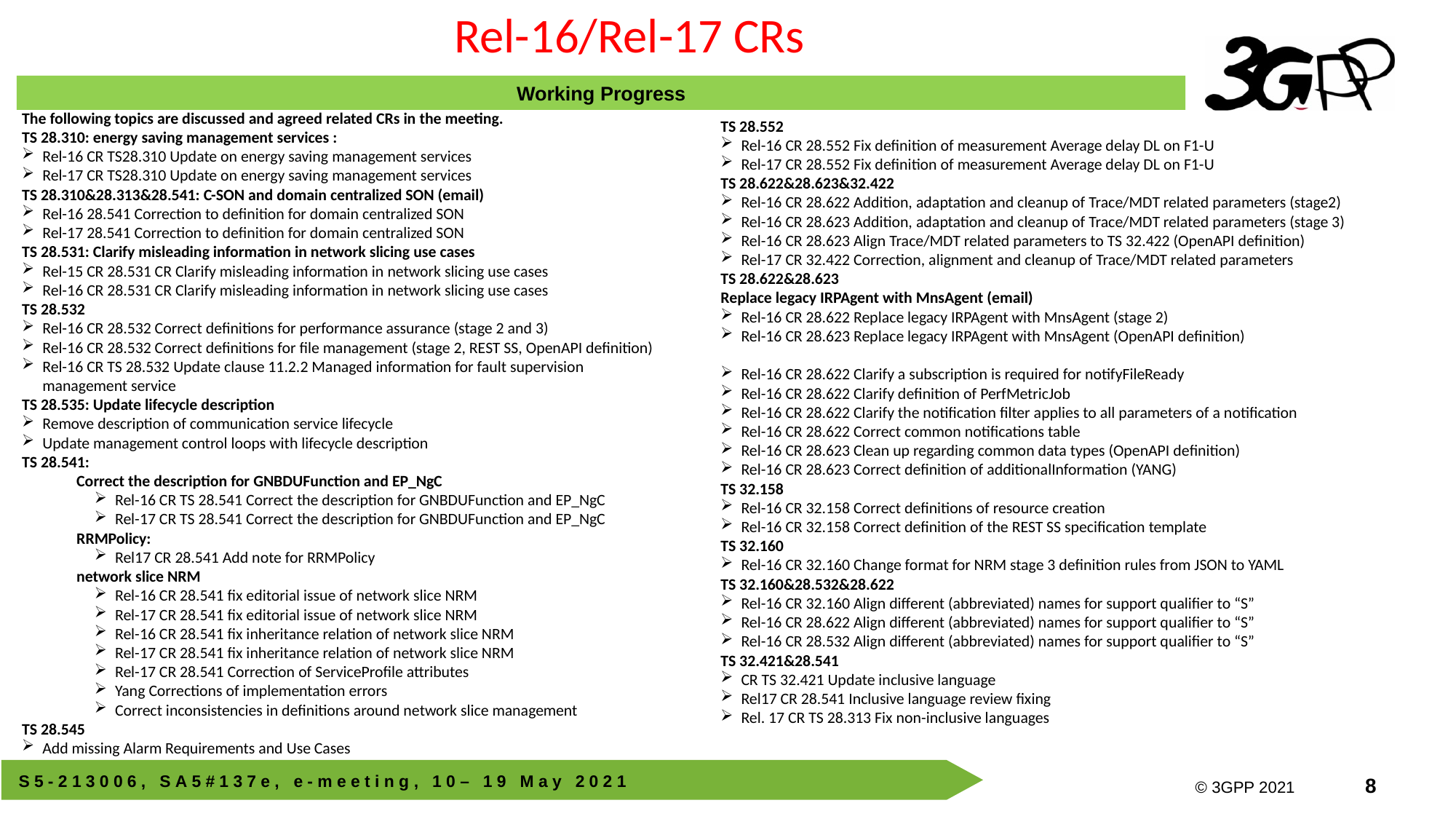

Rel-16/Rel-17 CRs
Working Progress
The following topics are discussed and agreed related CRs in the meeting.
TS 28.310: energy saving management services :
Rel-16 CR TS28.310 Update on energy saving management services
Rel-17 CR TS28.310 Update on energy saving management services
TS 28.310&28.313&28.541: C-SON and domain centralized SON (email)
Rel-16 28.541 Correction to definition for domain centralized SON
Rel-17 28.541 Correction to definition for domain centralized SON
TS 28.531: Clarify misleading information in network slicing use cases
Rel-15 CR 28.531 CR Clarify misleading information in network slicing use cases
Rel-16 CR 28.531 CR Clarify misleading information in network slicing use cases
TS 28.532
Rel-16 CR 28.532 Correct definitions for performance assurance (stage 2 and 3)
Rel-16 CR 28.532 Correct definitions for file management (stage 2, REST SS, OpenAPI definition)
Rel-16 CR TS 28.532 Update clause 11.2.2 Managed information for fault supervision management service
TS 28.535: Update lifecycle description
Remove description of communication service lifecycle
Update management control loops with lifecycle description
TS 28.541:
Correct the description for GNBDUFunction and EP_NgC
Rel-16 CR TS 28.541 Correct the description for GNBDUFunction and EP_NgC
Rel-17 CR TS 28.541 Correct the description for GNBDUFunction and EP_NgC
RRMPolicy:
Rel17 CR 28.541 Add note for RRMPolicy
network slice NRM
Rel-16 CR 28.541 fix editorial issue of network slice NRM
Rel-17 CR 28.541 fix editorial issue of network slice NRM
Rel-16 CR 28.541 fix inheritance relation of network slice NRM
Rel-17 CR 28.541 fix inheritance relation of network slice NRM
Rel-17 CR 28.541 Correction of ServiceProfile attributes
Yang Corrections of implementation errors
Correct inconsistencies in definitions around network slice management
TS 28.545
Add missing Alarm Requirements and Use Cases
TS 28.552
Rel-16 CR 28.552 Fix definition of measurement Average delay DL on F1-U
Rel-17 CR 28.552 Fix definition of measurement Average delay DL on F1-U
TS 28.622&28.623&32.422
Rel-16 CR 28.622 Addition, adaptation and cleanup of Trace/MDT related parameters (stage2)
Rel-16 CR 28.623 Addition, adaptation and cleanup of Trace/MDT related parameters (stage 3)
Rel-16 CR 28.623 Align Trace/MDT related parameters to TS 32.422 (OpenAPI definition)
Rel-17 CR 32.422 Correction, alignment and cleanup of Trace/MDT related parameters
TS 28.622&28.623
Replace legacy IRPAgent with MnsAgent (email)
Rel-16 CR 28.622 Replace legacy IRPAgent with MnsAgent (stage 2)
Rel-16 CR 28.623 Replace legacy IRPAgent with MnsAgent (OpenAPI definition)

Rel-16 CR 28.622 Clarify a subscription is required for notifyFileReady
Rel-16 CR 28.622 Clarify definition of PerfMetricJob
Rel-16 CR 28.622 Clarify the notification filter applies to all parameters of a notification
Rel-16 CR 28.622 Correct common notifications table
Rel-16 CR 28.623 Clean up regarding common data types (OpenAPI definition)
Rel-16 CR 28.623 Correct definition of additionalInformation (YANG)
TS 32.158
Rel-16 CR 32.158 Correct definitions of resource creation
Rel-16 CR 32.158 Correct definition of the REST SS specification template
TS 32.160
Rel-16 CR 32.160 Change format for NRM stage 3 definition rules from JSON to YAML
TS 32.160&28.532&28.622
Rel-16 CR 32.160 Align different (abbreviated) names for support qualifier to “S”
Rel-16 CR 28.622 Align different (abbreviated) names for support qualifier to “S”
Rel-16 CR 28.532 Align different (abbreviated) names for support qualifier to “S”
TS 32.421&28.541
CR TS 32.421 Update inclusive language
Rel17 CR 28.541 Inclusive language review fixing
Rel. 17 CR TS 28.313 Fix non-inclusive languages